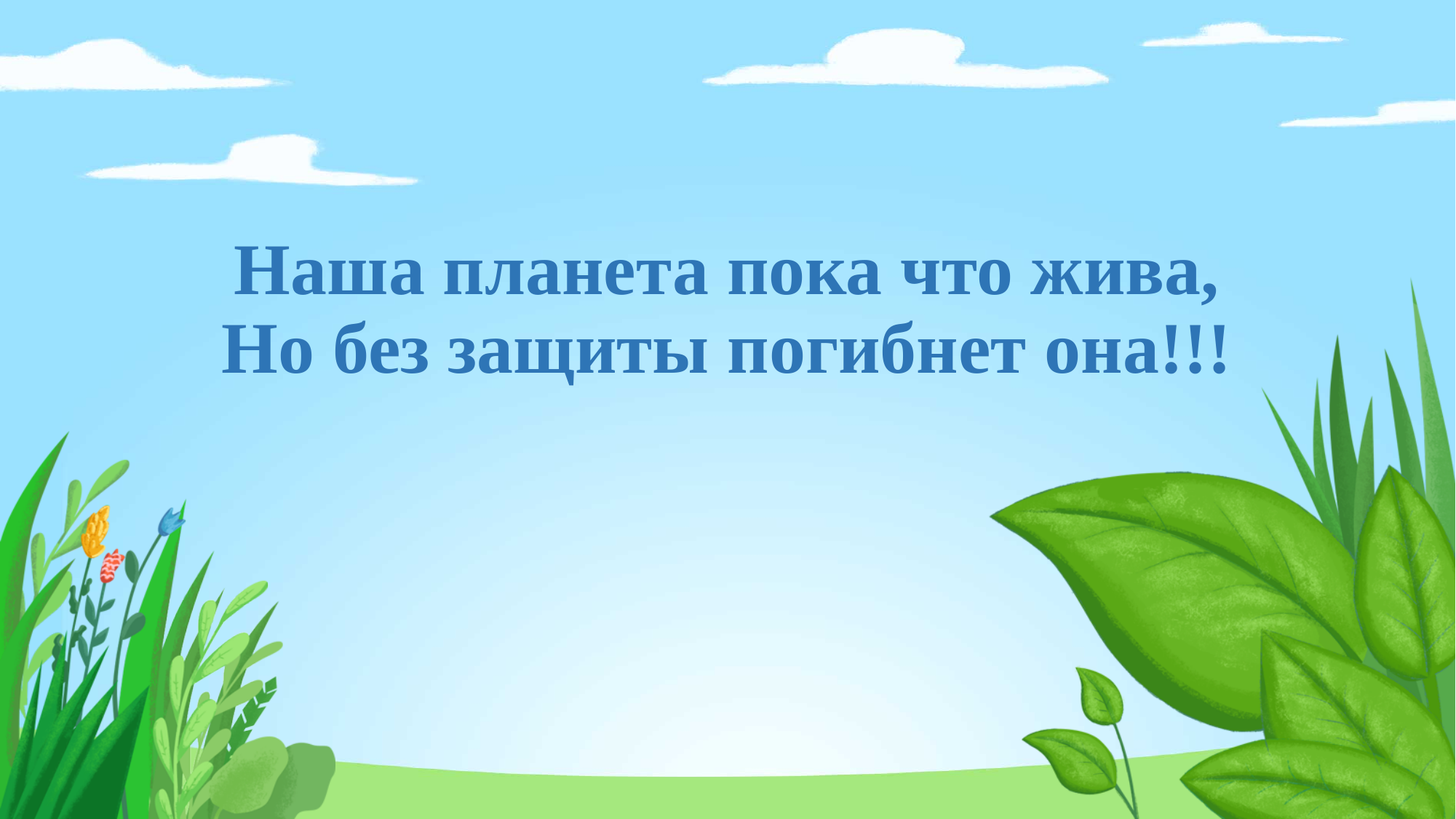

# Наша планета пока что жива, Но без защиты погибнет она!!!